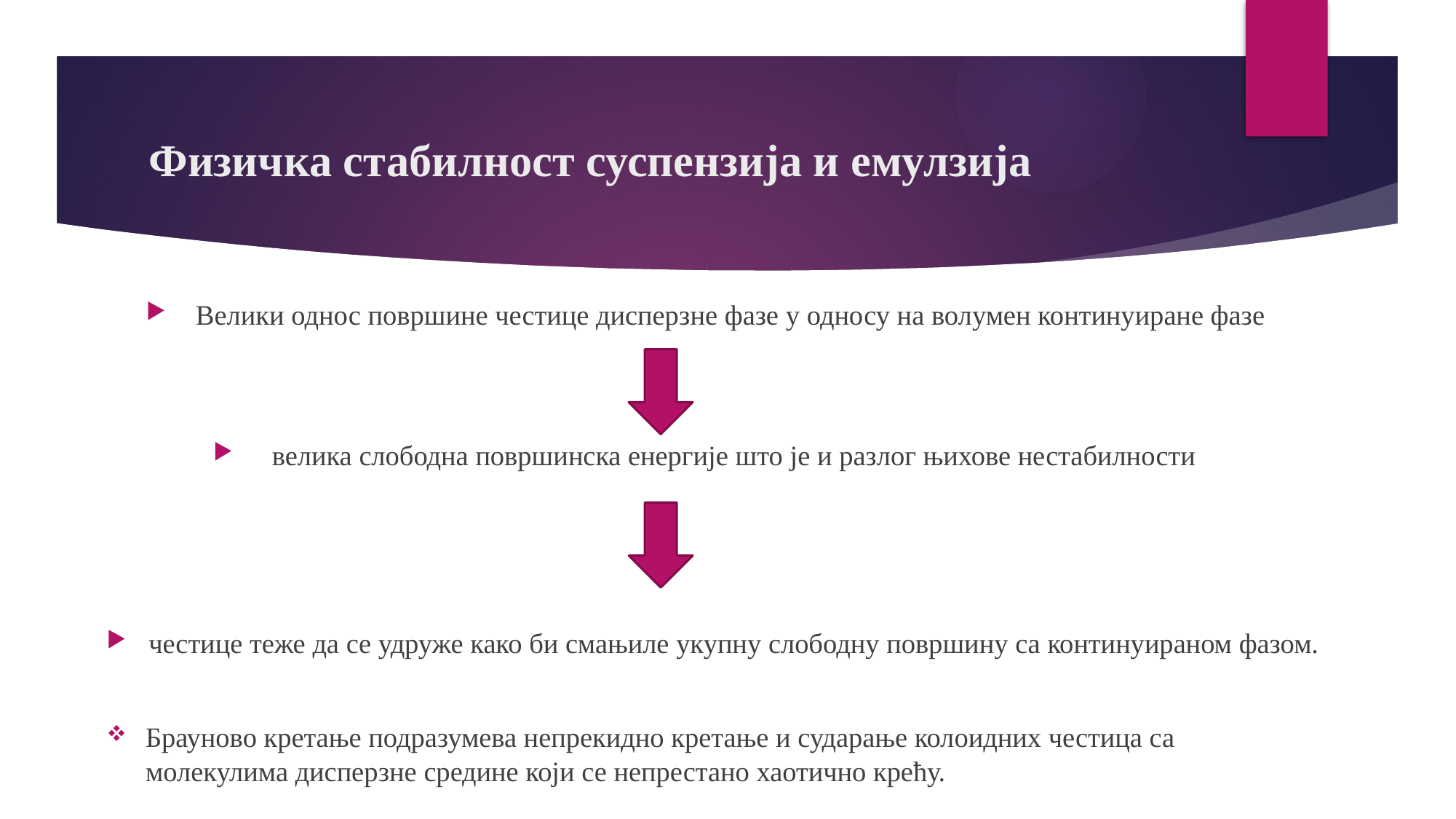

# Физичка стабилност суспензија и емулзија
Велики однос површине честице дисперзне фазе у односу на волумен континуиране фазе

велика слободна површинска енергије што је и разлог њихове нестабилности

честице теже да се удруже како би смањиле укупну слободну површину са континуираном фазом.

Брауново кретање подразумева непрекидно кретање и сударање колоидних честица са молекулима дисперзне средине који се непрестано хаотично крећу.